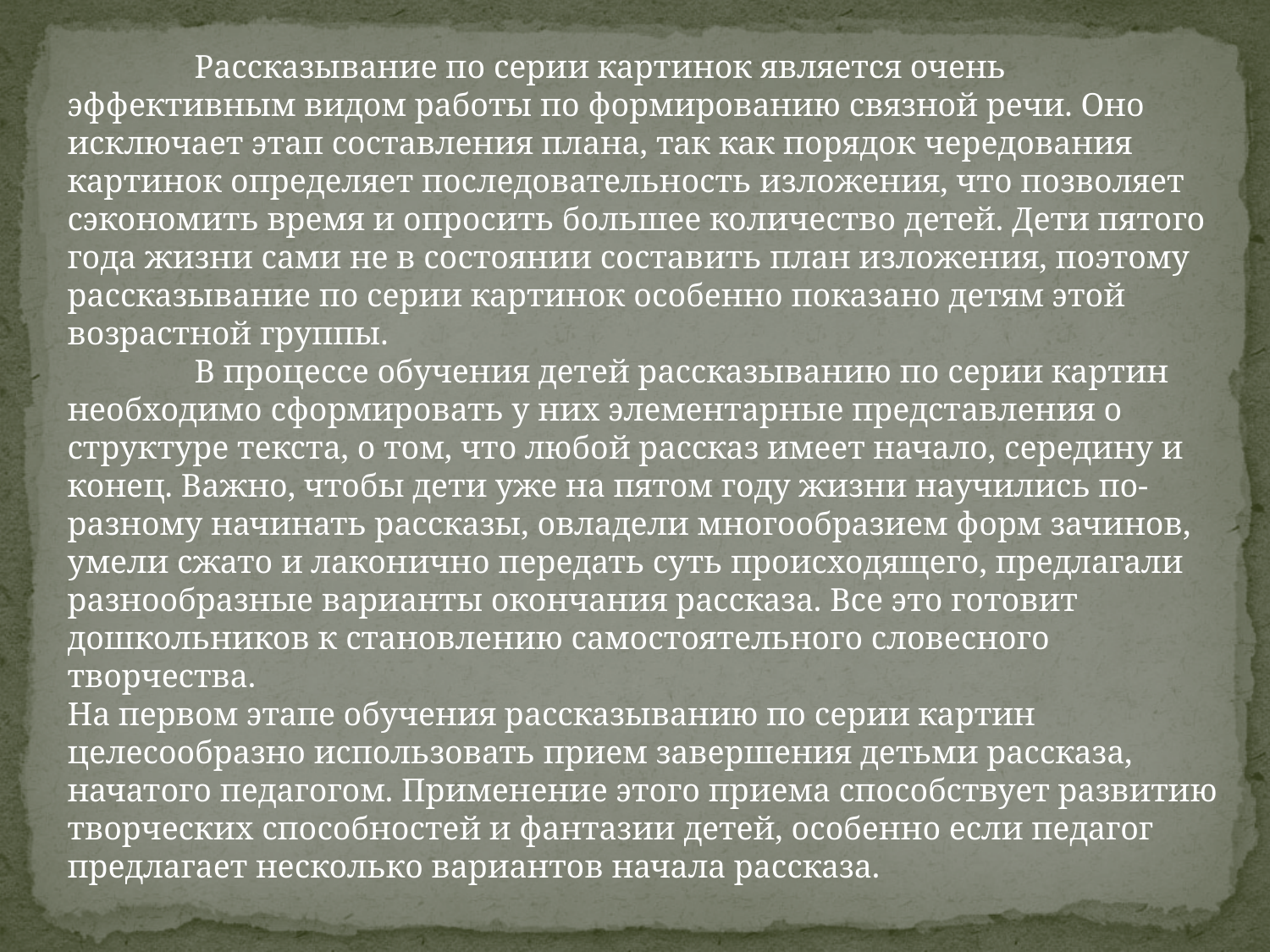

Рассказывание по серии картинок является очень эффективным видом работы по формированию связной речи. Оно исключает этап составления плана, так как порядок чередования картинок определяет последовательность изложения, что позволяет сэкономить время и опросить большее количество детей. Дети пятого года жизни сами не в состоянии составить план изложения, поэтому рассказывание по серии картинок особенно показано детям этой возрастной группы.
	В процессе обучения детей рассказыванию по серии картин необходимо сформировать у них элементарные представления о структуре текста, о том, что любой рассказ имеет начало, середину и конец. Важно, чтобы дети уже на пятом году жизни научились по-разному начинать рассказы, овладели многообразием форм зачинов, умели сжато и лаконично передать суть происходящего, предлагали разнообразные варианты окончания рассказа. Все это готовит дошкольников к становлению самостоятельного словесного творчества.
На первом этапе обучения рассказыванию по серии картин целесообразно использовать прием завершения детьми рассказа, начатого педагогом. Применение этого приема способствует развитию творческих способностей и фантазии детей, особенно если педагог предлагает несколько вариантов начала рассказа.